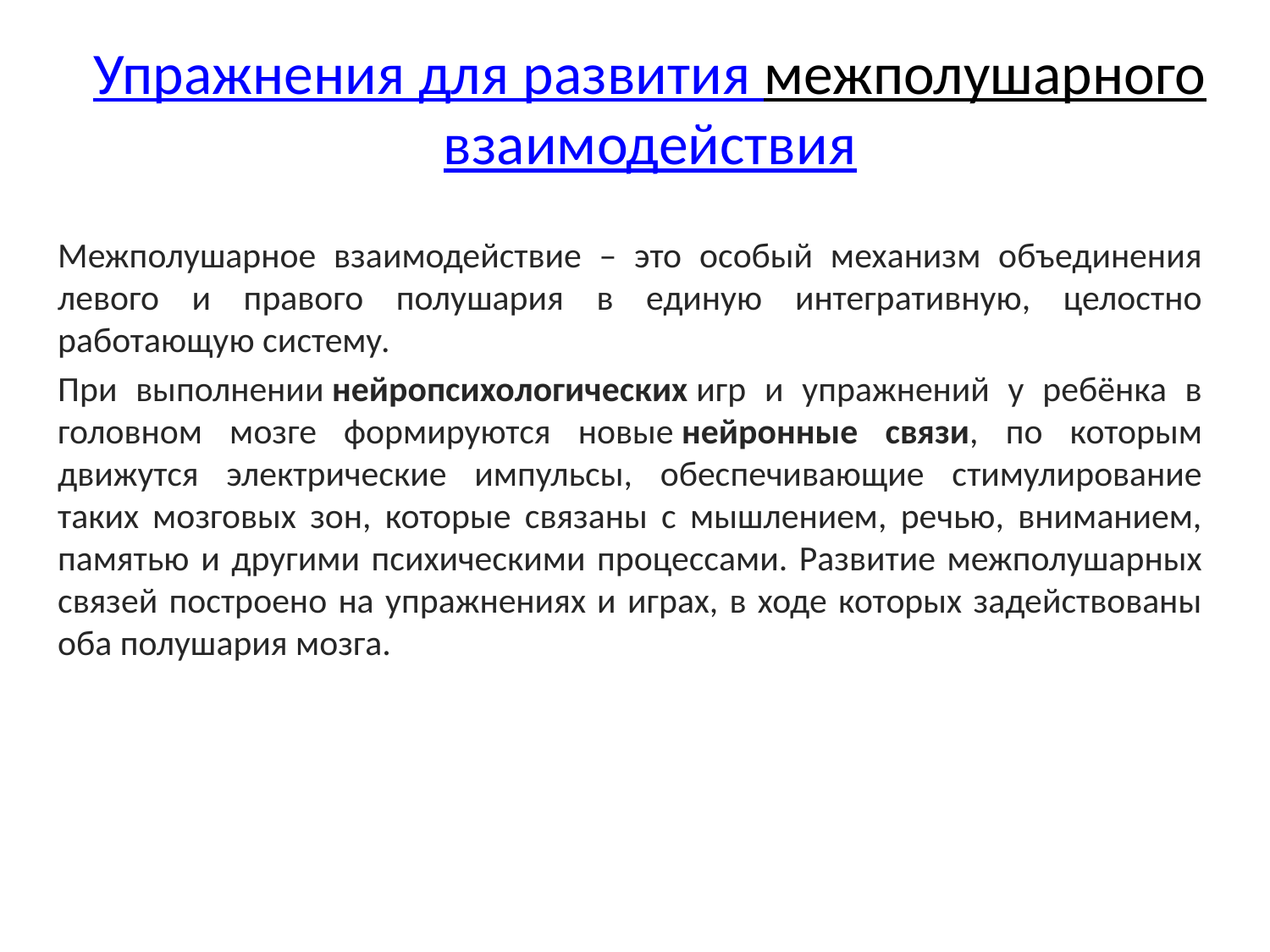

# Упражнения для развития межполушарного взаимодействия
Межполушарное взаимодействие – это особый механизм объединения левого и правого полушария в единую интегративную, целостно работающую систему.
При выполнении нейропсихологических игр и упражнений у ребёнка в головном мозге формируются новые нейронные связи, по которым движутся электрические импульсы, обеспечивающие стимулирование таких мозговых зон, которые связаны с мышлением, речью, вниманием, памятью и другими психическими процессами. Развитие межполушарных связей построено на упражнениях и играх, в ходе которых задействованы оба полушария мозга.